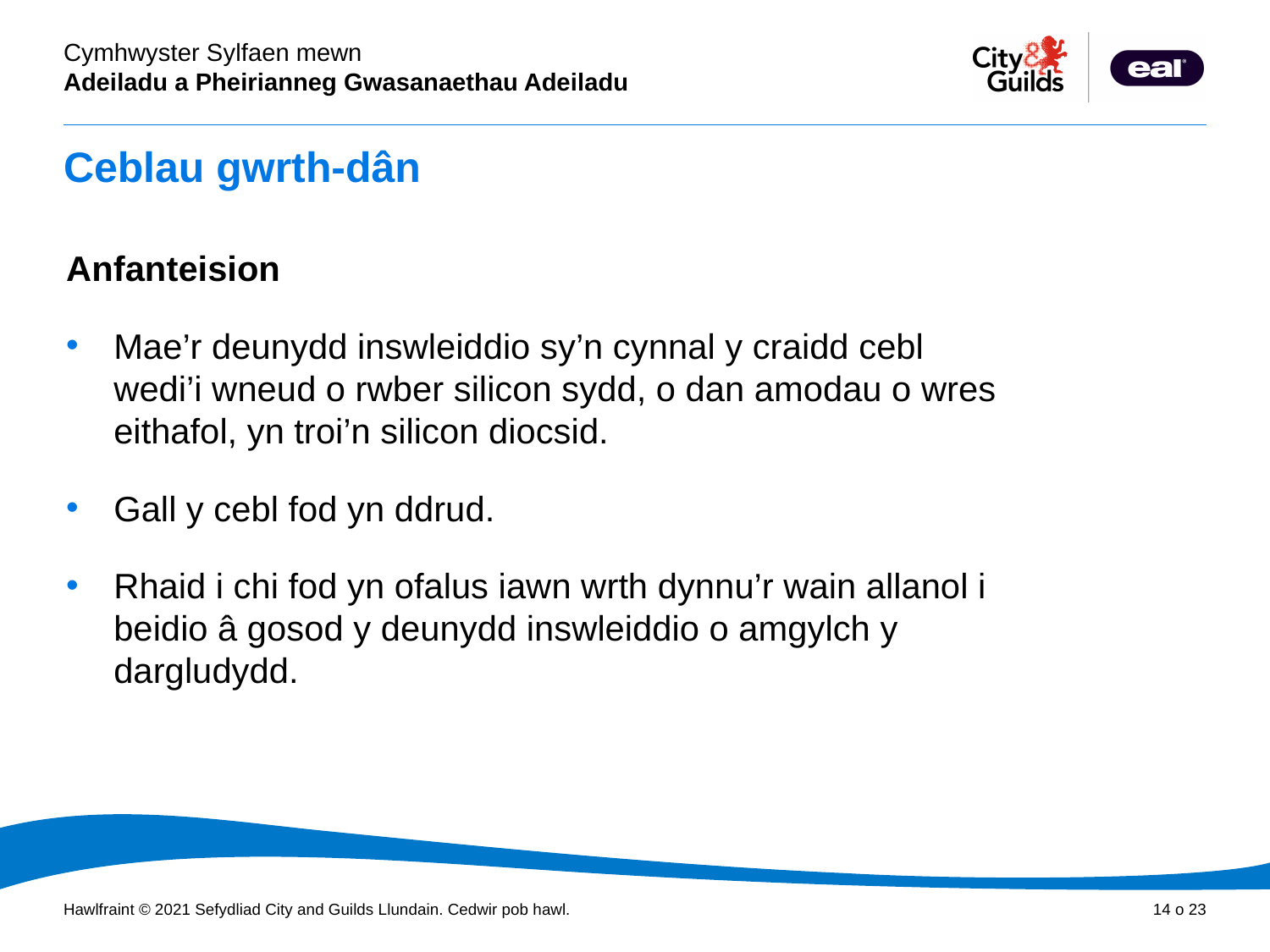

# Ceblau gwrth-dân
Anfanteision
Mae’r deunydd inswleiddio sy’n cynnal y craidd cebl wedi’i wneud o rwber silicon sydd, o dan amodau o wres eithafol, yn troi’n silicon diocsid.
Gall y cebl fod yn ddrud.
Rhaid i chi fod yn ofalus iawn wrth dynnu’r wain allanol i beidio â gosod y deunydd inswleiddio o amgylch y dargludydd.